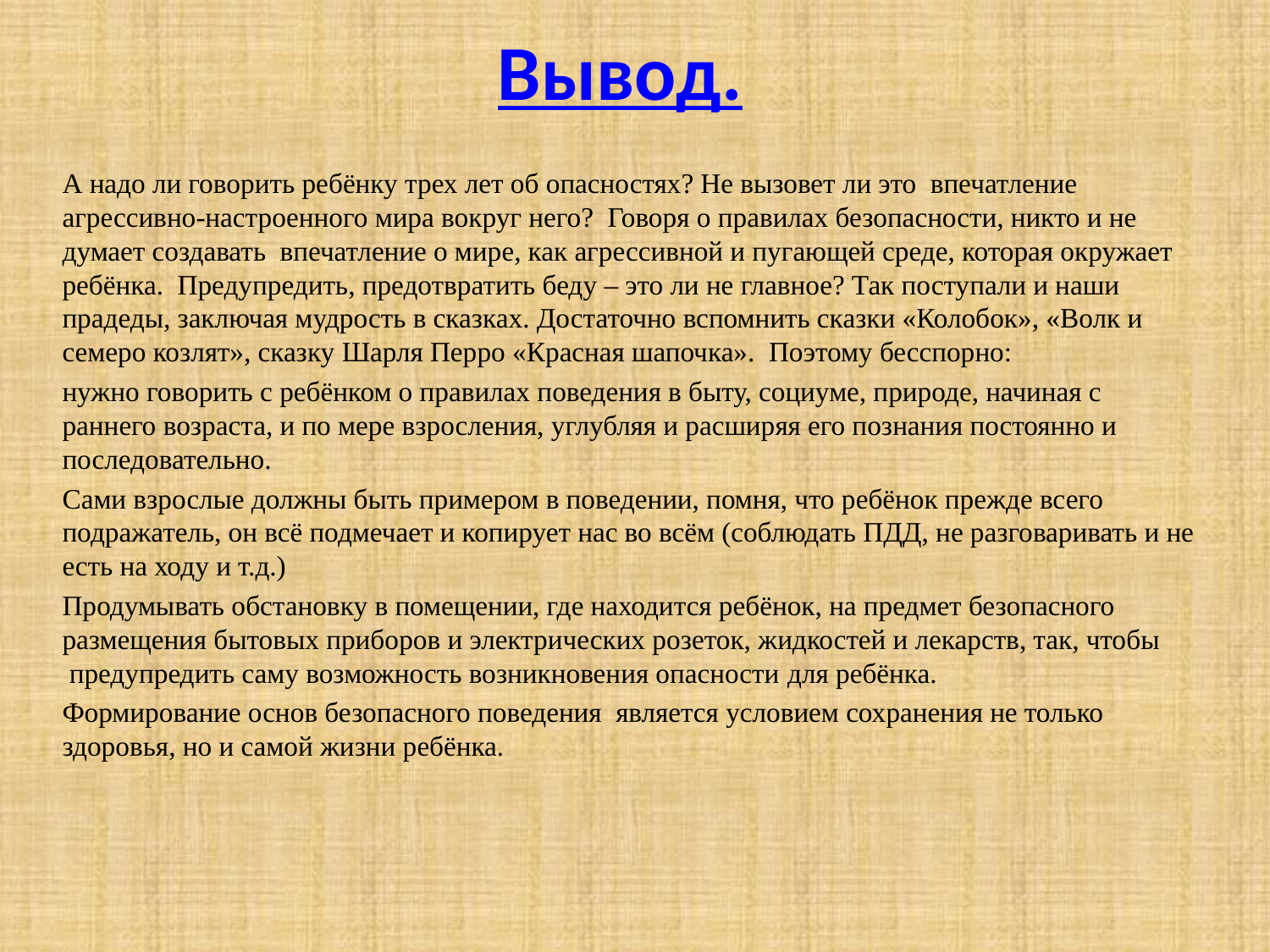

# Вывод.
А надо ли говорить ребёнку трех лет об опасностях? Не вызовет ли это  впечатление агрессивно-настроенного мира вокруг него?  Говоря о правилах безопасности, никто и не думает создавать  впечатление о мире, как агрессивной и пугающей среде, которая окружает ребёнка.  Предупредить, предотвратить беду – это ли не главное? Так поступали и наши прадеды, заключая мудрость в сказках. Достаточно вспомнить сказки «Колобок», «Волк и семеро козлят», сказку Шарля Перро «Красная шапочка».  Поэтому бесспорно:
нужно говорить с ребёнком о правилах поведения в быту, социуме, природе, начиная с раннего возраста, и по мере взросления, углубляя и расширяя его познания постоянно и последовательно.
Сами взрослые должны быть примером в поведении, помня, что ребёнок прежде всего подражатель, он всё подмечает и копирует нас во всём (соблюдать ПДД, не разговаривать и не есть на ходу и т.д.)
Продумывать обстановку в помещении, где находится ребёнок, на предмет безопасного размещения бытовых приборов и электрических розеток, жидкостей и лекарств, так, чтобы  предупредить саму возможность возникновения опасности для ребёнка.
Формирование основ безопасного поведения  является условием сохранения не только здоровья, но и самой жизни ребёнка.